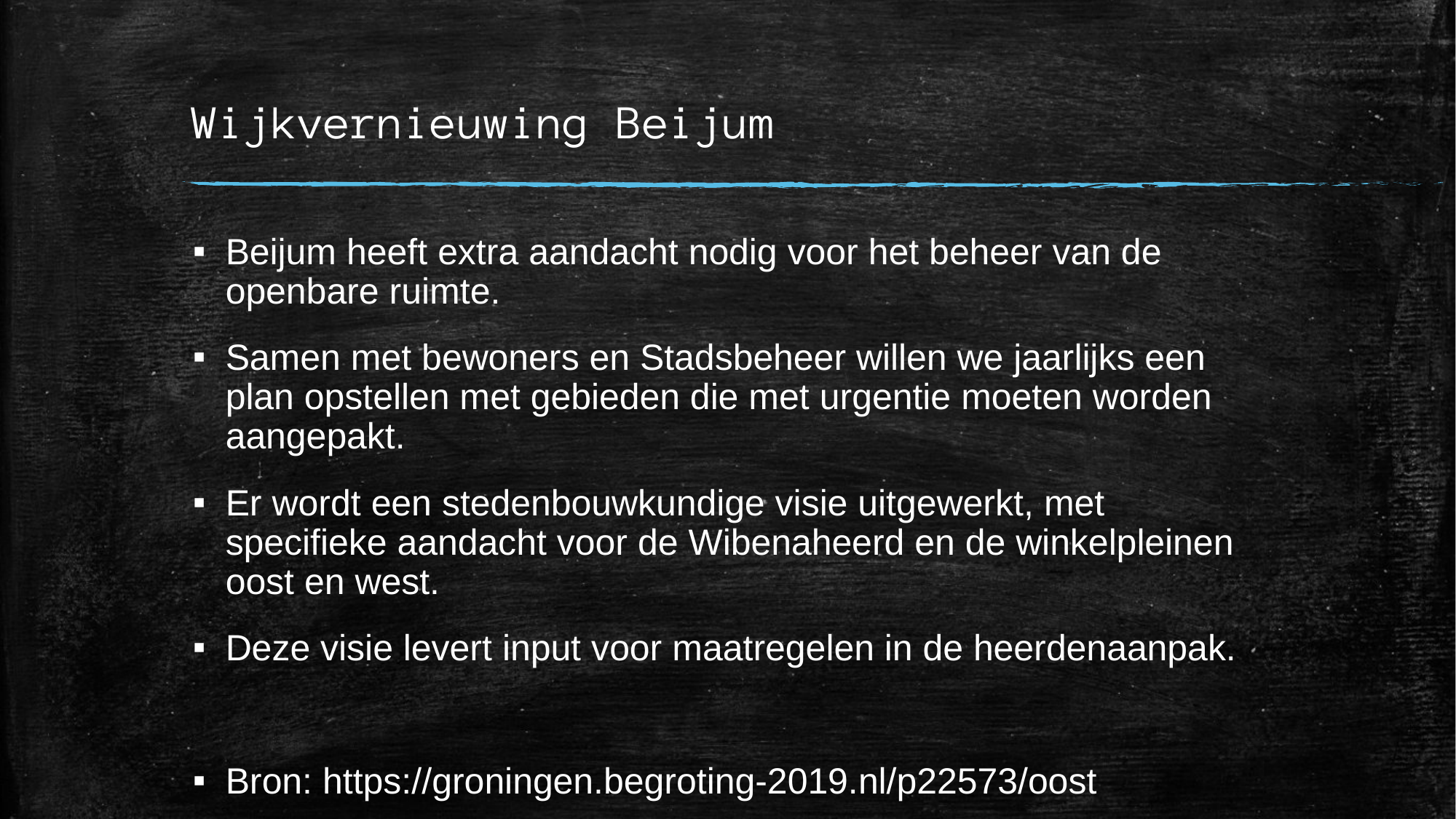

# Wijkvernieuwing Beijum
Beijum heeft extra aandacht nodig voor het beheer van de openbare ruimte.
Samen met bewoners en Stadsbeheer willen we jaarlijks een plan opstellen met gebieden die met urgentie moeten worden aangepakt.
Er wordt een stedenbouwkundige visie uitgewerkt, met specifieke aandacht voor de Wibenaheerd en de winkelpleinen oost en west.
Deze visie levert input voor maatregelen in de heerdenaanpak.

Bron: https://groningen.begroting-2019.nl/p22573/oost